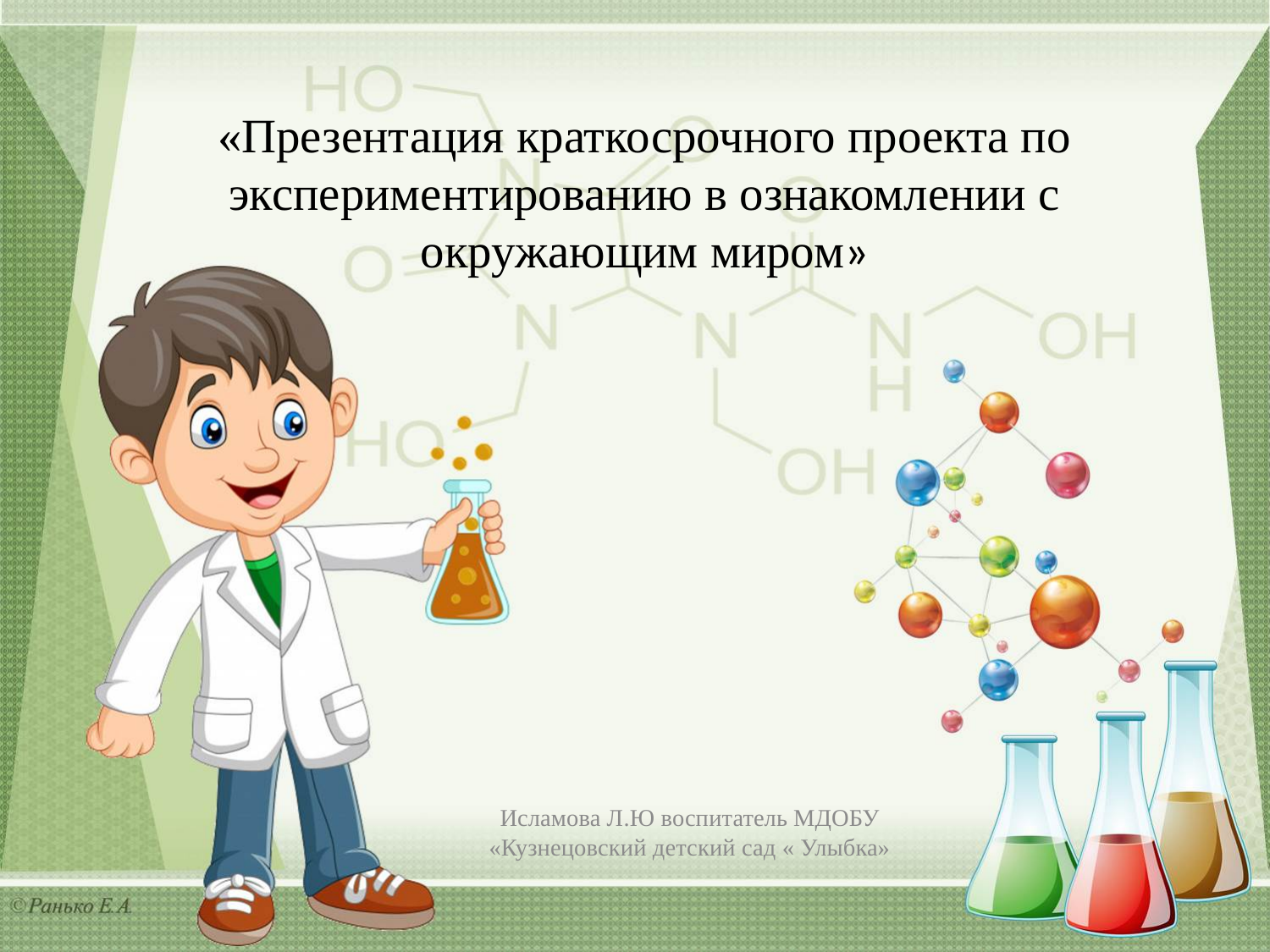

# «Презентация краткосрочного проекта по экспериментированию в ознакомлении с окружающим миром»
Исламова Л.Ю воспитатель МДОБУ «Кузнецовский детский сад « Улыбка»